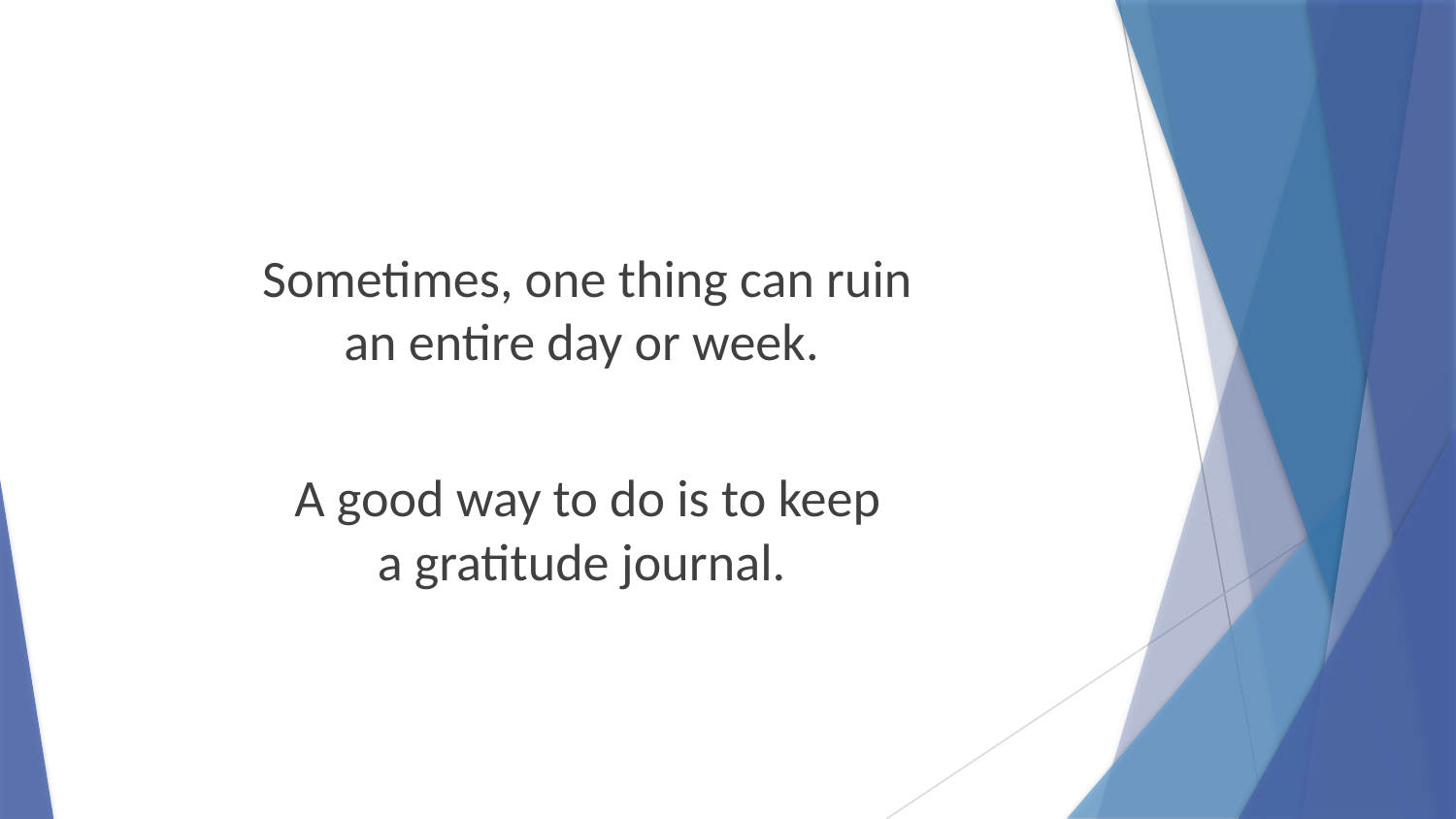

Sometimes, one thing can ruin
an entire day or week.

A good way to do is to keep
a gratitude journal.